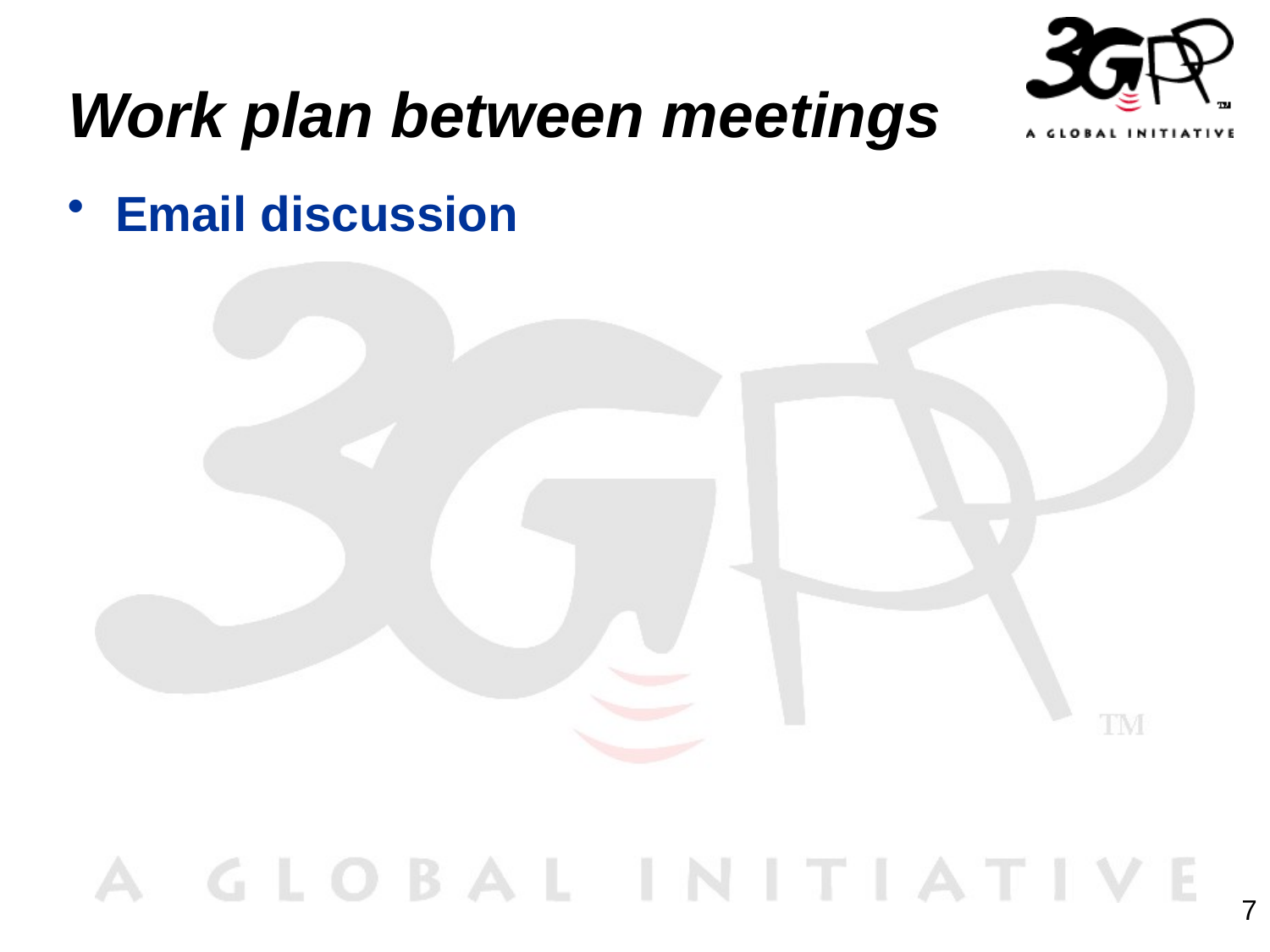

# Work plan between meetings
Email discussion

7